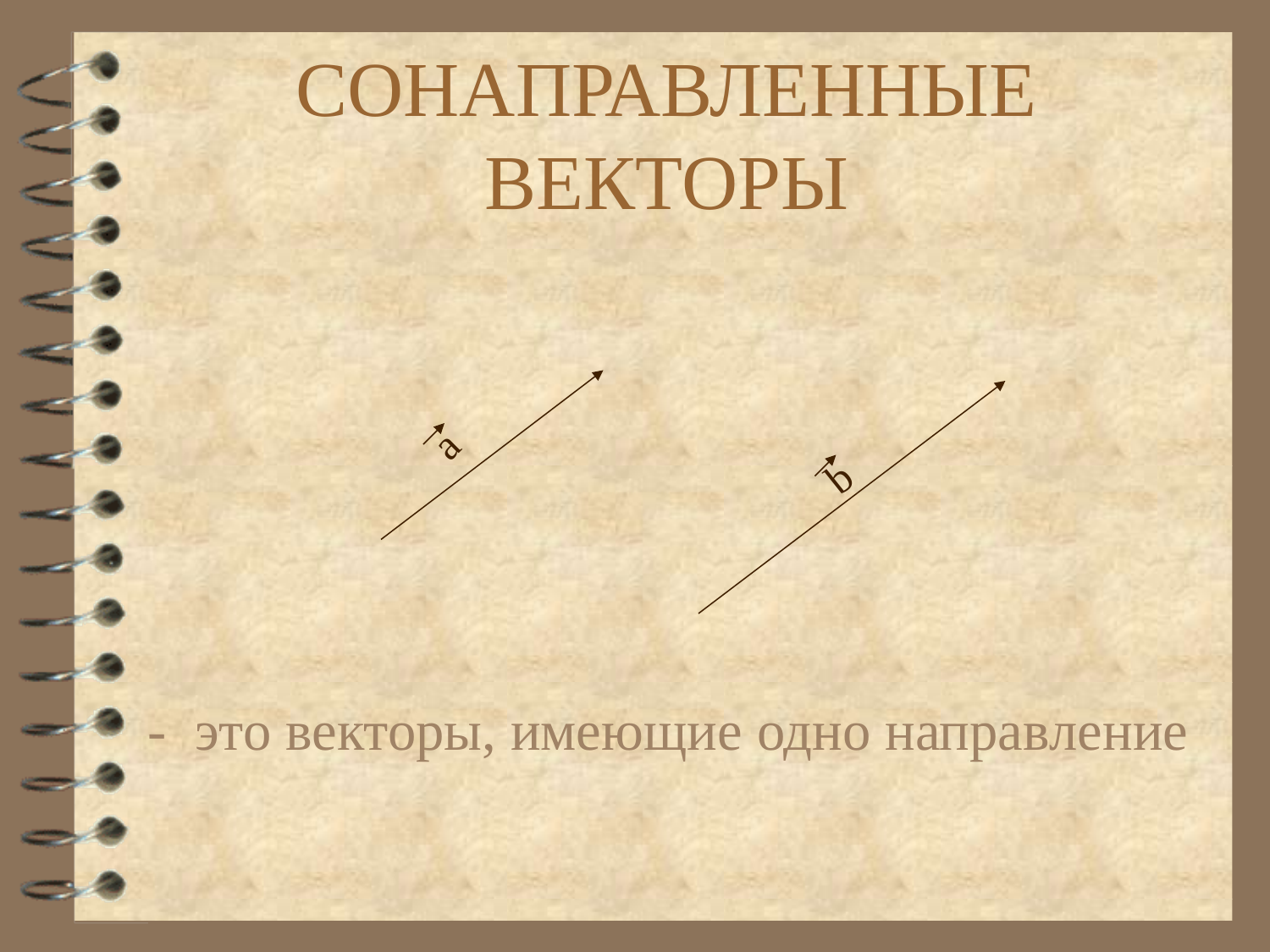

# СОНАПРАВЛЕННЫЕ ВЕКТОРЫ

а

b

 -  это векторы, имеющие одно направление